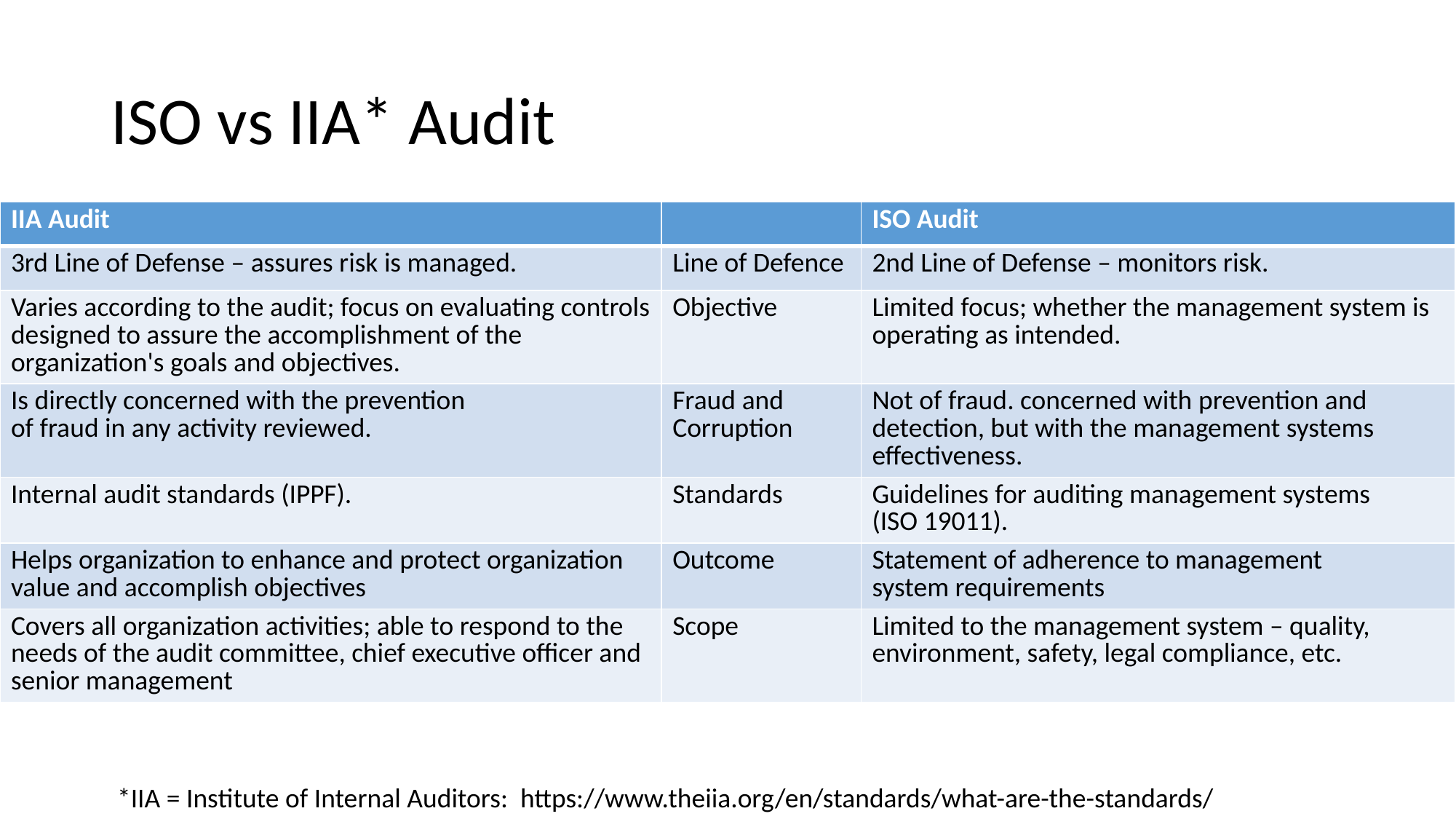

# ISO vs IIA* Audit
| IIA Audit |  | ISO Audit |
| --- | --- | --- |
| 3rd Line of Defense – assures risk is managed. | Line of Defence | 2nd Line of Defense – monitors risk. |
| Varies according to the audit; focus on evaluating controls designed to assure the accomplishment of the organization's goals and objectives. | Objective | Limited focus; whether the management system is operating as intended. |
| Is directly concerned with the prevention of fraud in any activity reviewed. | Fraud and Corruption | Not of fraud. concerned with prevention and detection, but with the management systems effectiveness. |
| Internal audit standards (IPPF). | Standards | Guidelines for auditing management systems (ISO 19011). |
| Helps organization to enhance and protect organization value and accomplish objectives | Outcome | Statement of adherence to management system requirements |
| Covers all organization activities; able to respond to the needs of the audit committee, chief executive officer and senior management | Scope | Limited to the management system – quality, environment, safety, legal compliance, etc. |
*IIA = Institute of Internal Auditors:  https://www.theiia.org/en/standards/what-are-the-standards/